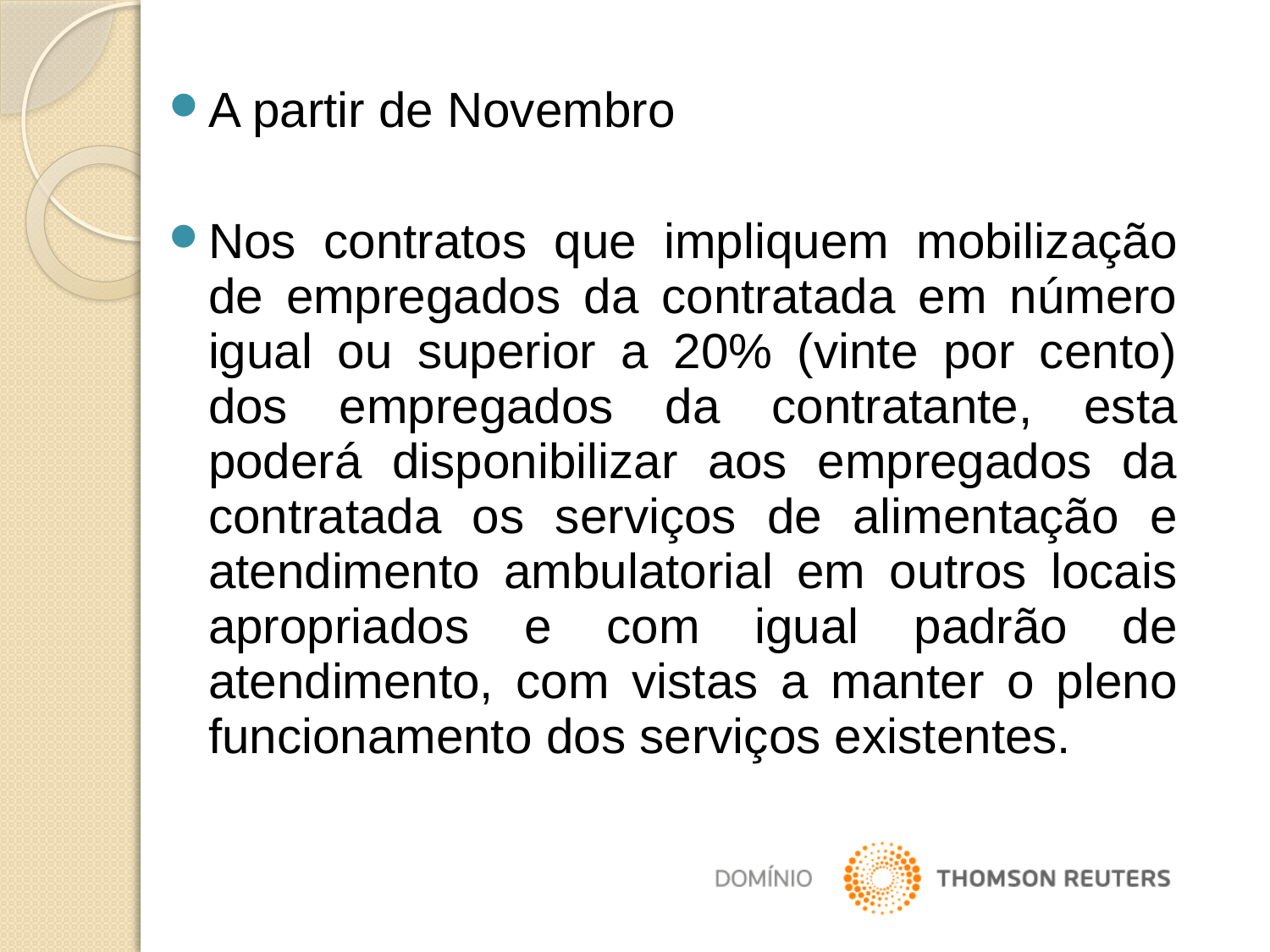

A partir de Novembro

Nos contratos que impliquem mobilização de empregados da contratada em número igual ou superior a 20% (vinte por cento) dos empregados da contratante, esta poderá disponibilizar aos empregados da contratada os serviços de alimentação e atendimento ambulatorial em outros locais apropriados e com igual padrão de atendimento, com vistas a manter o pleno funcionamento dos serviços existentes.